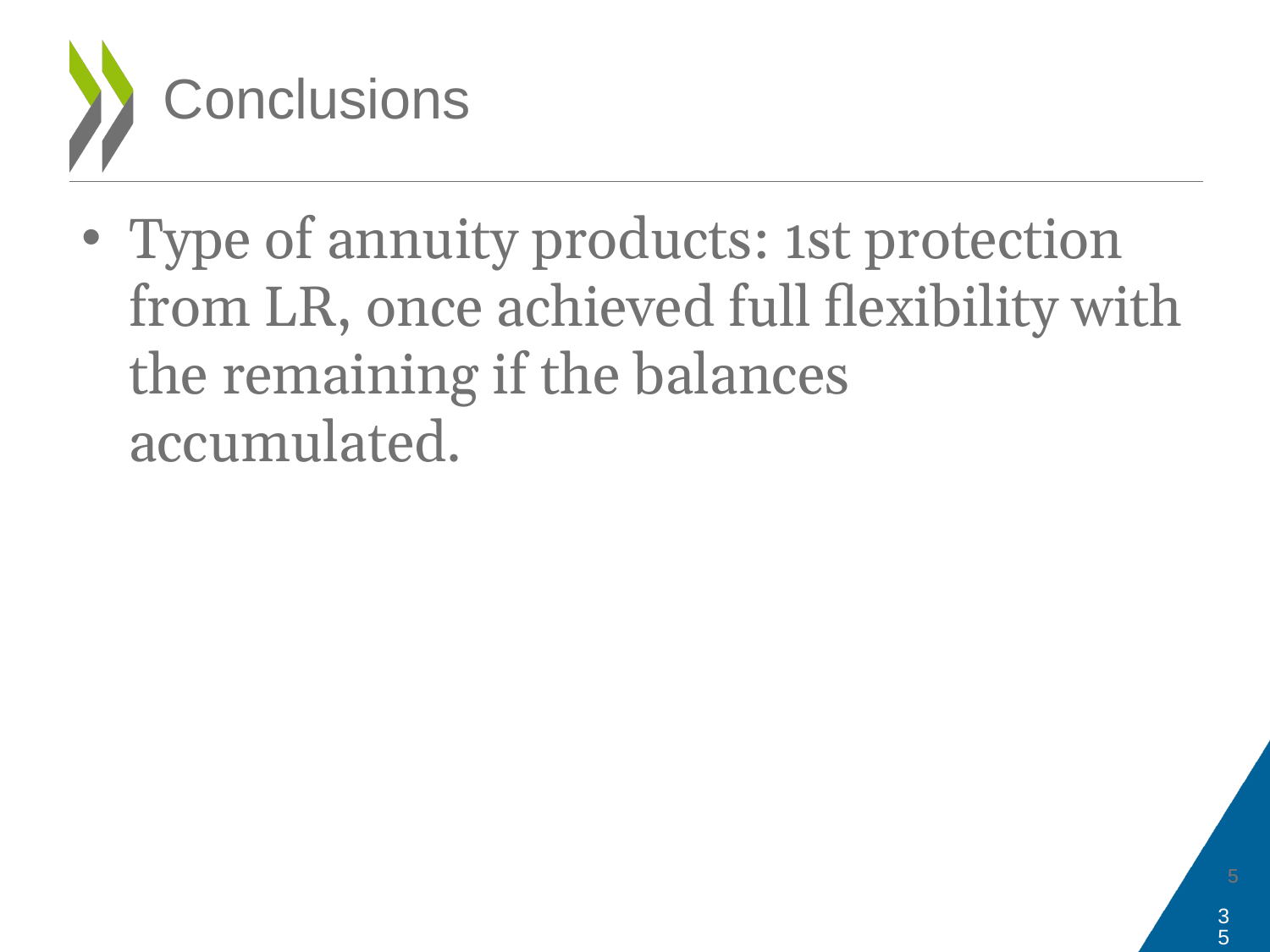

# Conclusions
Type of annuity products: 1st protection from LR, once achieved full flexibility with the remaining if the balances accumulated.

5
5
35